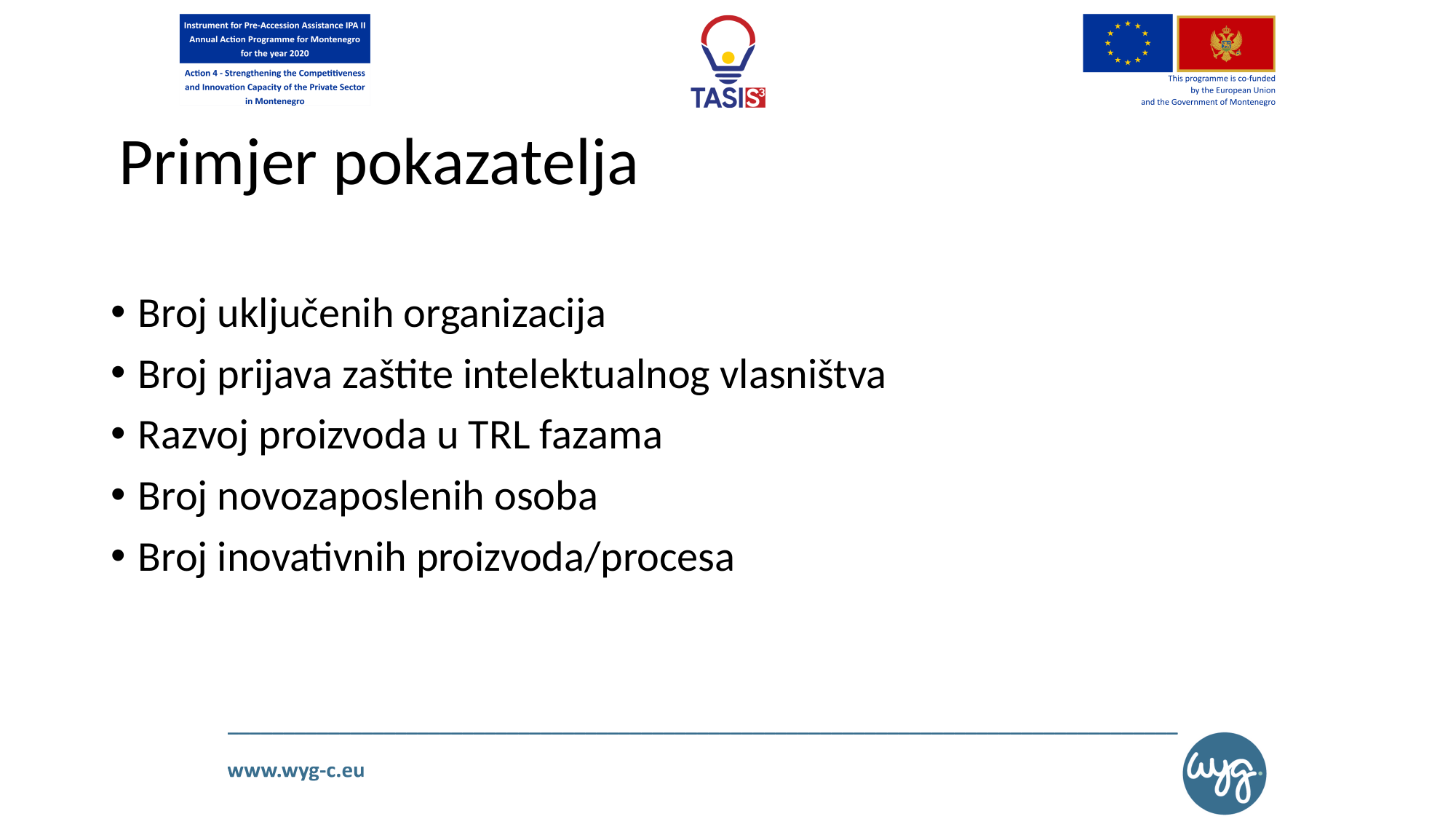

# Primjer pokazatelja
Broj uključenih organizacija
Broj prijava zaštite intelektualnog vlasništva
Razvoj proizvoda u TRL fazama
Broj novozaposlenih osoba
Broj inovativnih proizvoda/procesa